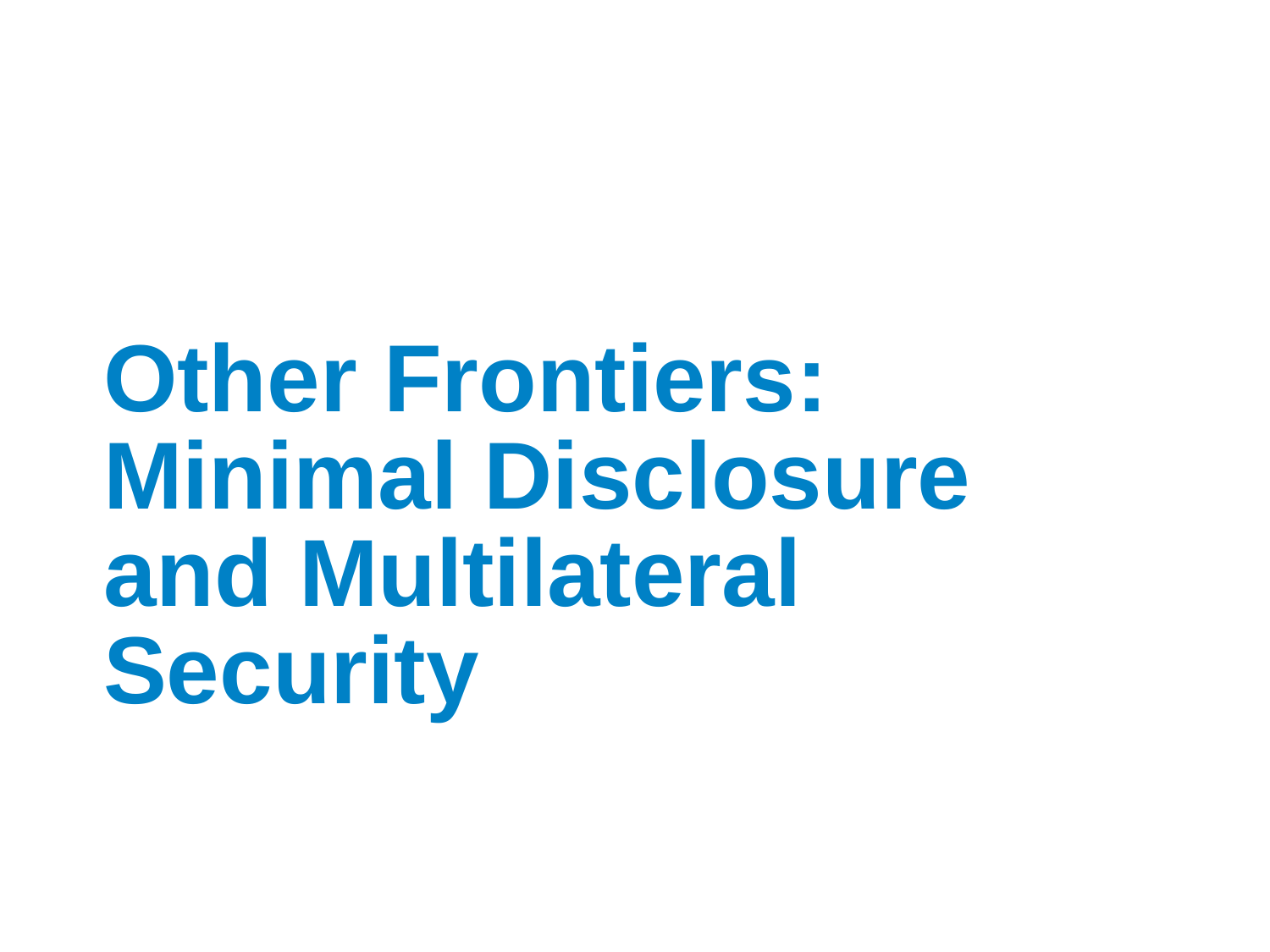

# Other Frontiers:  Minimal Disclosure and Multilateral Security